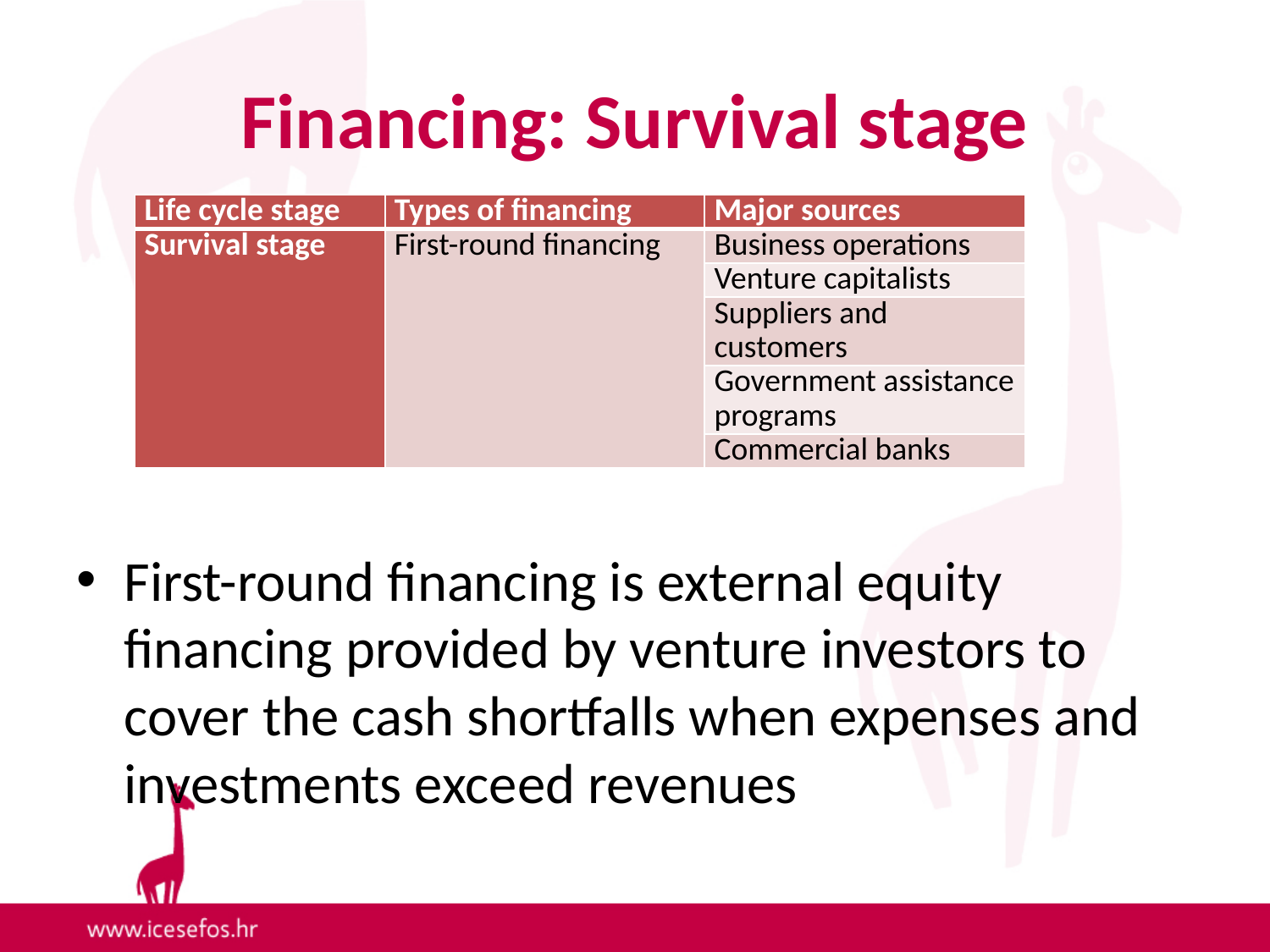

# Financing: Survival stage
| Life cycle stage | Types of financing | Major sources |
| --- | --- | --- |
| Survival stage | First-round financing | Business operations |
|  |  | Venture capitalists |
|  |  | Suppliers and customers |
|  |  | Government assistance programs |
|  |  | Commercial banks |

First-round financing is external equity financing provided by venture investors to cover the cash shortfalls when expenses and investments exceed revenues